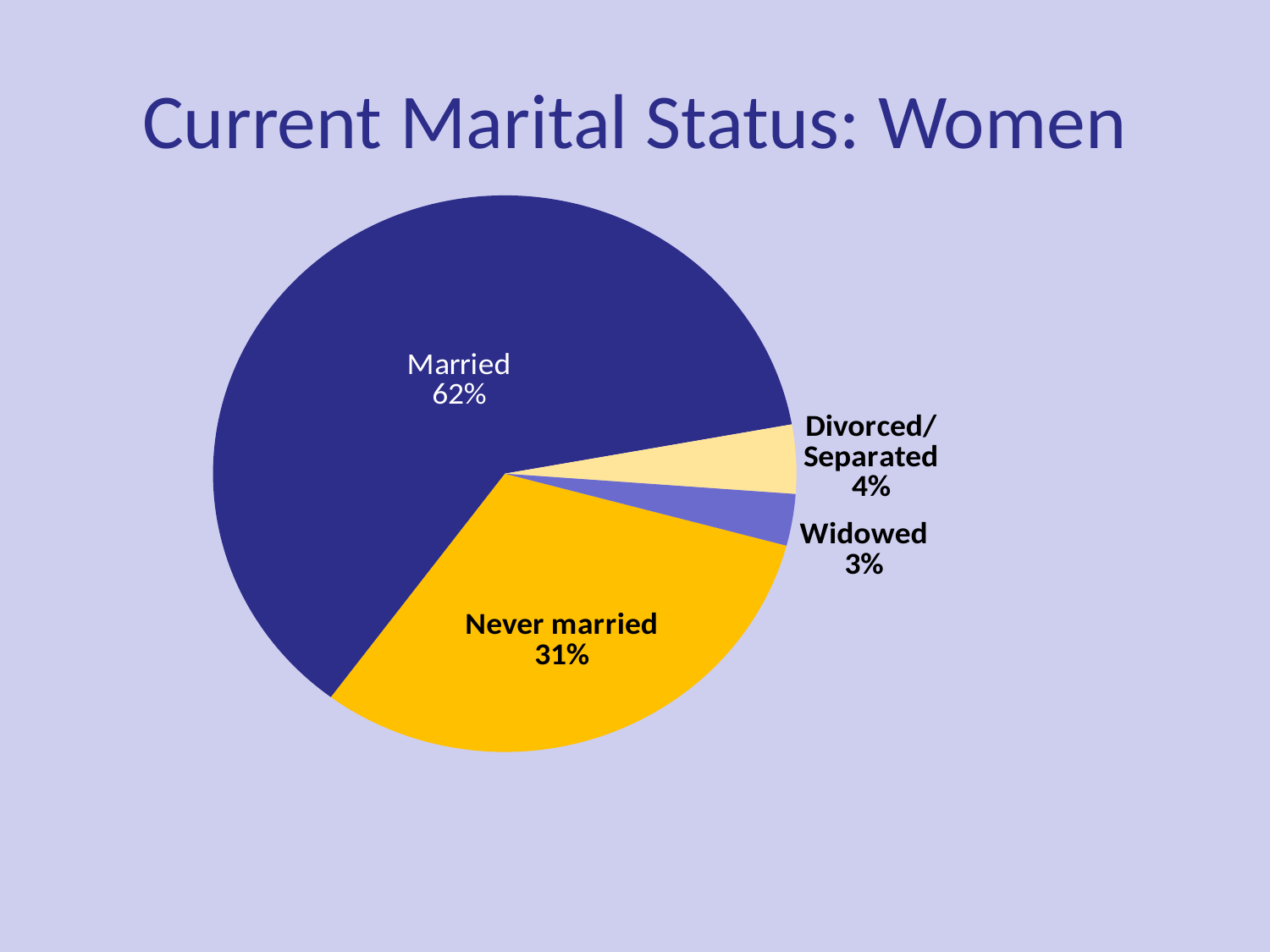

# Current Marital Status: Women

### Chart

| Category | Sales |
|---|---|
| Never married | 31.0 |
| Married | 62.0 |
| Separated/Divorced | 4.0 |
| Widowed | 3.0 |